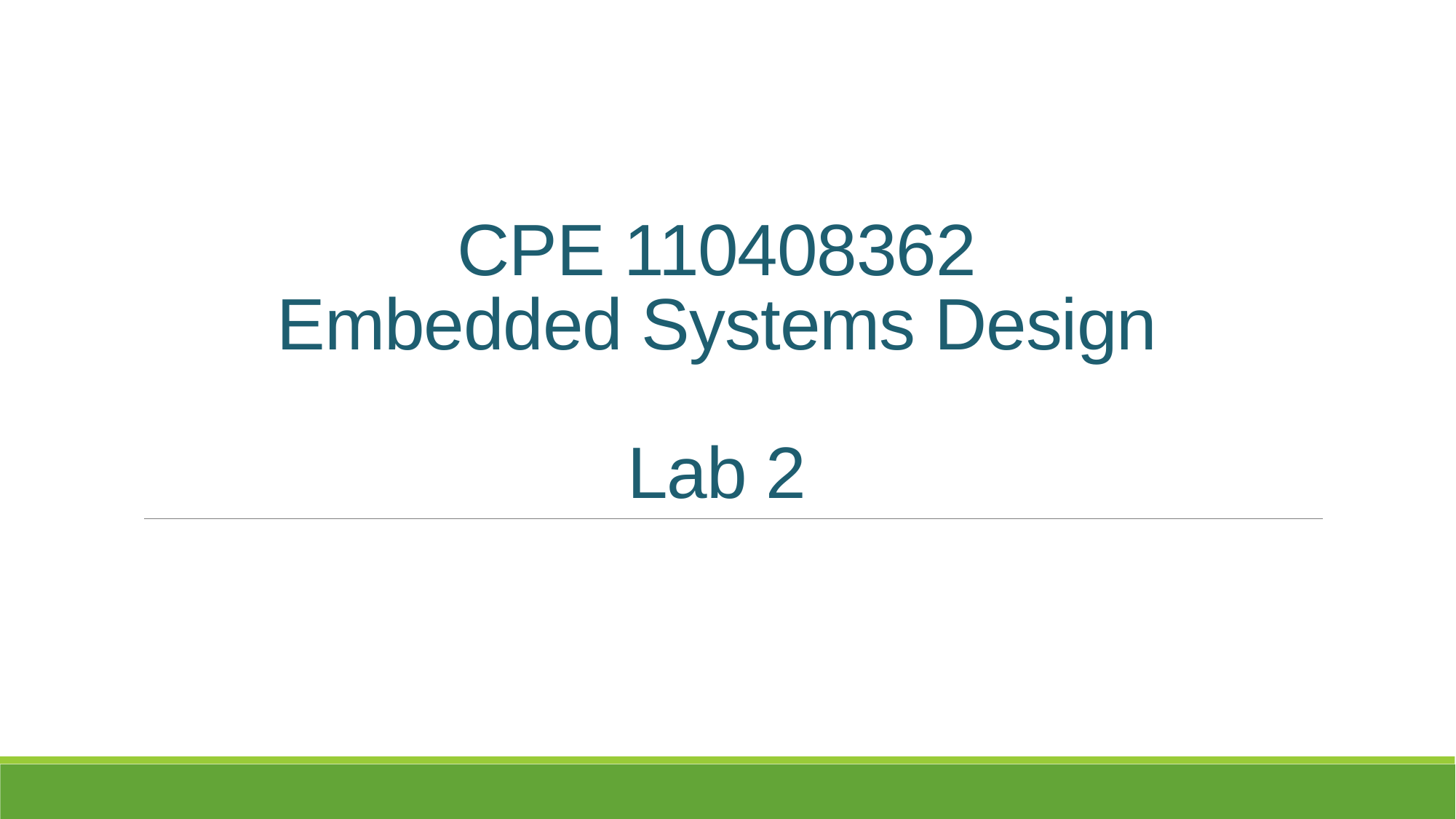

# CPE 110408362 Embedded Systems Design Lab 2